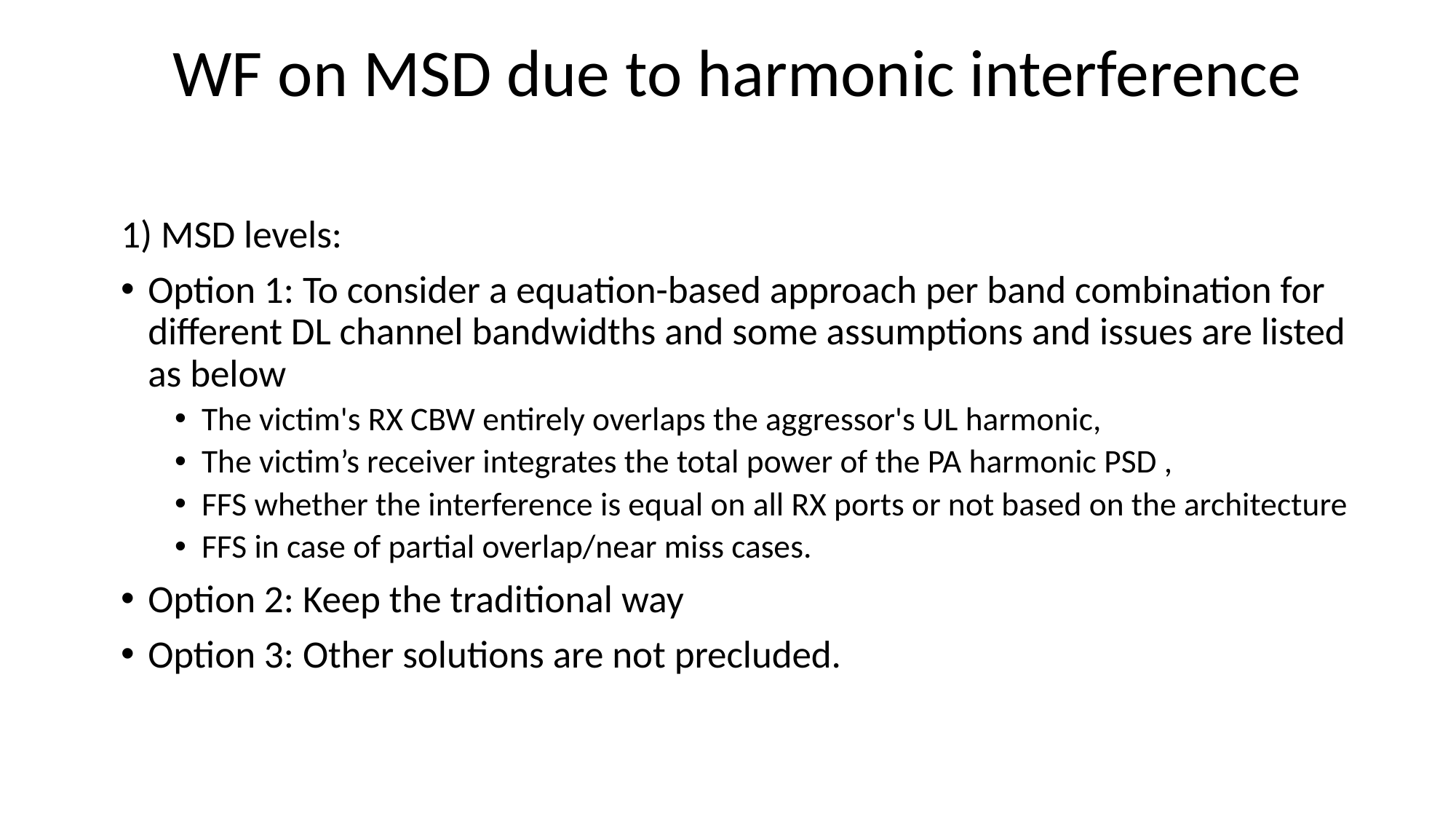

# WF on MSD due to harmonic interference
1) MSD levels:
Option 1: To consider a equation-based approach per band combination for different DL channel bandwidths and some assumptions and issues are listed as below
The victim's RX CBW entirely overlaps the aggressor's UL harmonic,
The victim’s receiver integrates the total power of the PA harmonic PSD ,
FFS whether the interference is equal on all RX ports or not based on the architecture
FFS in case of partial overlap/near miss cases.
Option 2: Keep the traditional way
Option 3: Other solutions are not precluded.